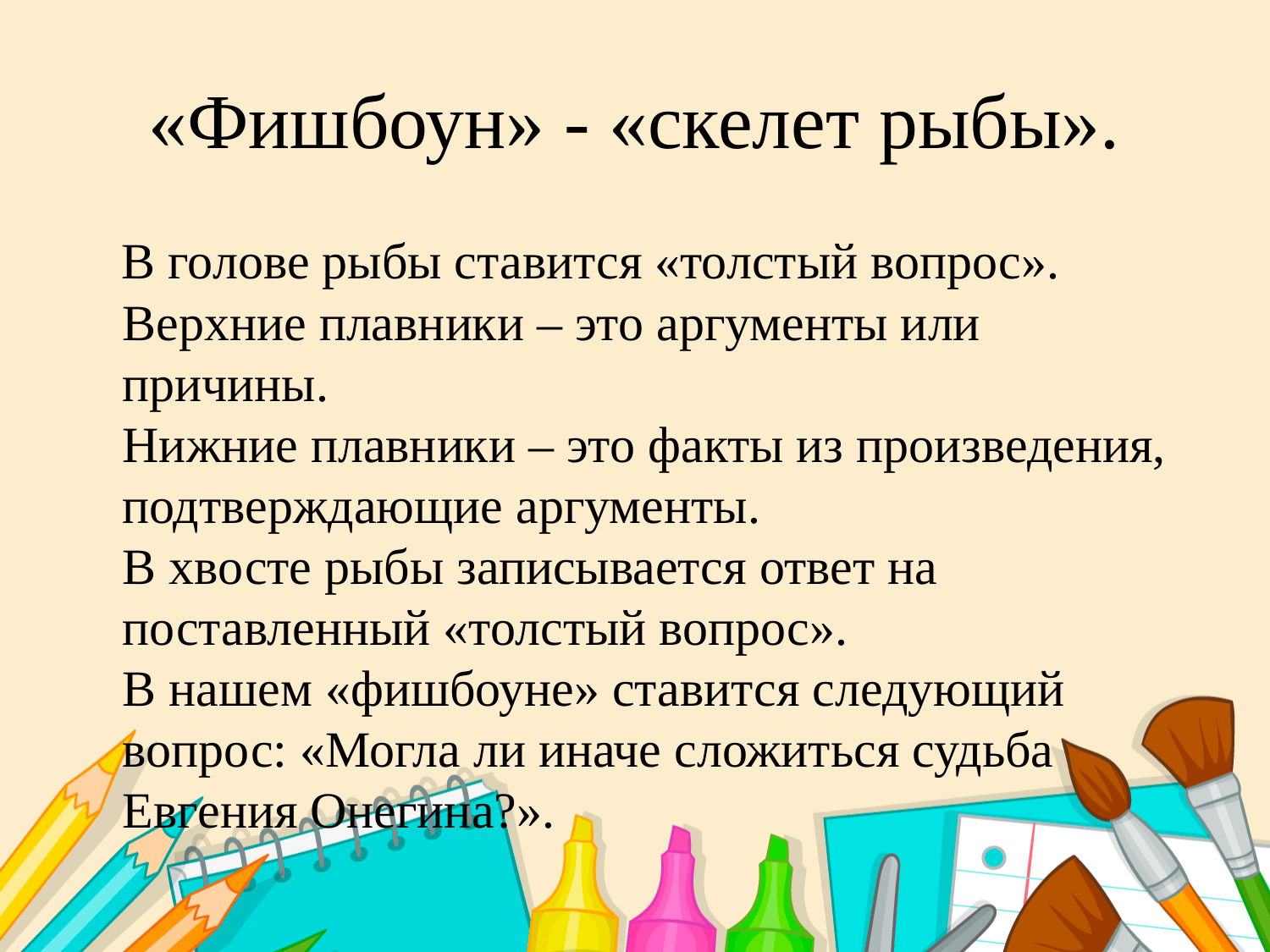

# «Фишбоун» - «скелет рыбы».
    В голове рыбы ставится «толстый вопрос».
Верхние плавники – это аргументы или причины.
Нижние плавники – это факты из произведения, подтверждающие аргументы.
В хвосте рыбы записывается ответ на поставленный «толстый вопрос».
В нашем «фишбоуне» ставится следующий вопрос: «Могла ли иначе сложиться судьба Евгения Онегина?».